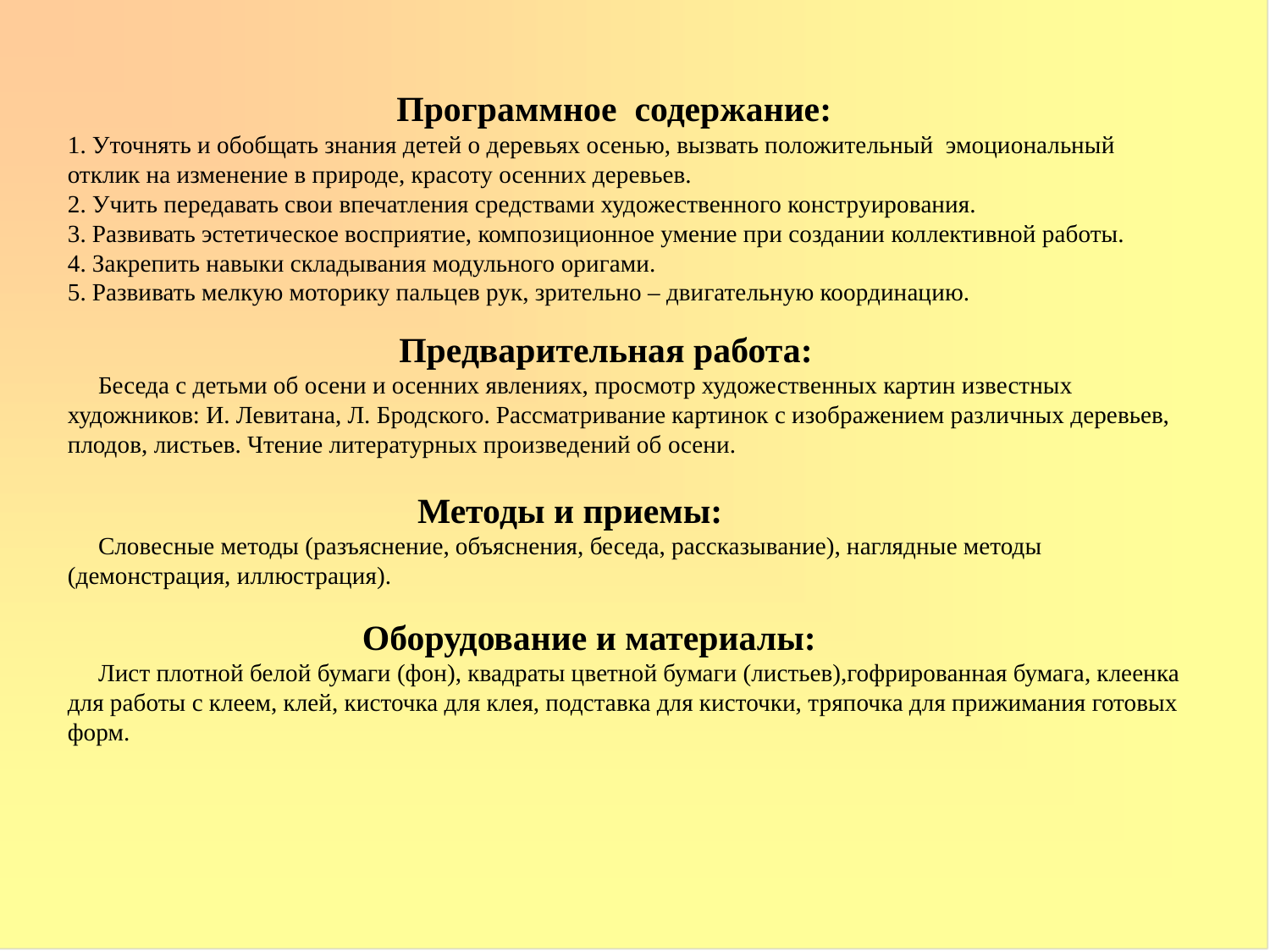

Программное  содержание:
1. Уточнять и обобщать знания детей о деревьях осенью, вызвать положительный  эмоциональный отклик на изменение в природе, красоту осенних деревьев.
2. Учить передавать свои впечатления средствами художественного конструирования.
3. Развивать эстетическое восприятие, композиционное умение при создании коллективной работы.
4. Закрепить навыки складывания модульного оригами.
5. Развивать мелкую моторику пальцев рук, зрительно – двигательную координацию.
                                                      Предварительная работа:
     Беседа с детьми об осени и осенних явлениях, просмотр художественных картин известных художников: И. Левитана, Л. Бродского. Рассматривание картинок с изображением различных деревьев, плодов, листьев. Чтение литературных произведений об осени.
                                                         Методы и приемы:
     Словесные методы (разъяснение, объяснения, беседа, рассказывание), наглядные методы (демонстрация, иллюстрация).
                                                Оборудование и материалы:
     Лист плотной белой бумаги (фон), квадраты цветной бумаги (листьев),гофрированная бумага, клеенка для работы с клеем, клей, кисточка для клея, подставка для кисточки, тряпочка для прижимания готовых форм.